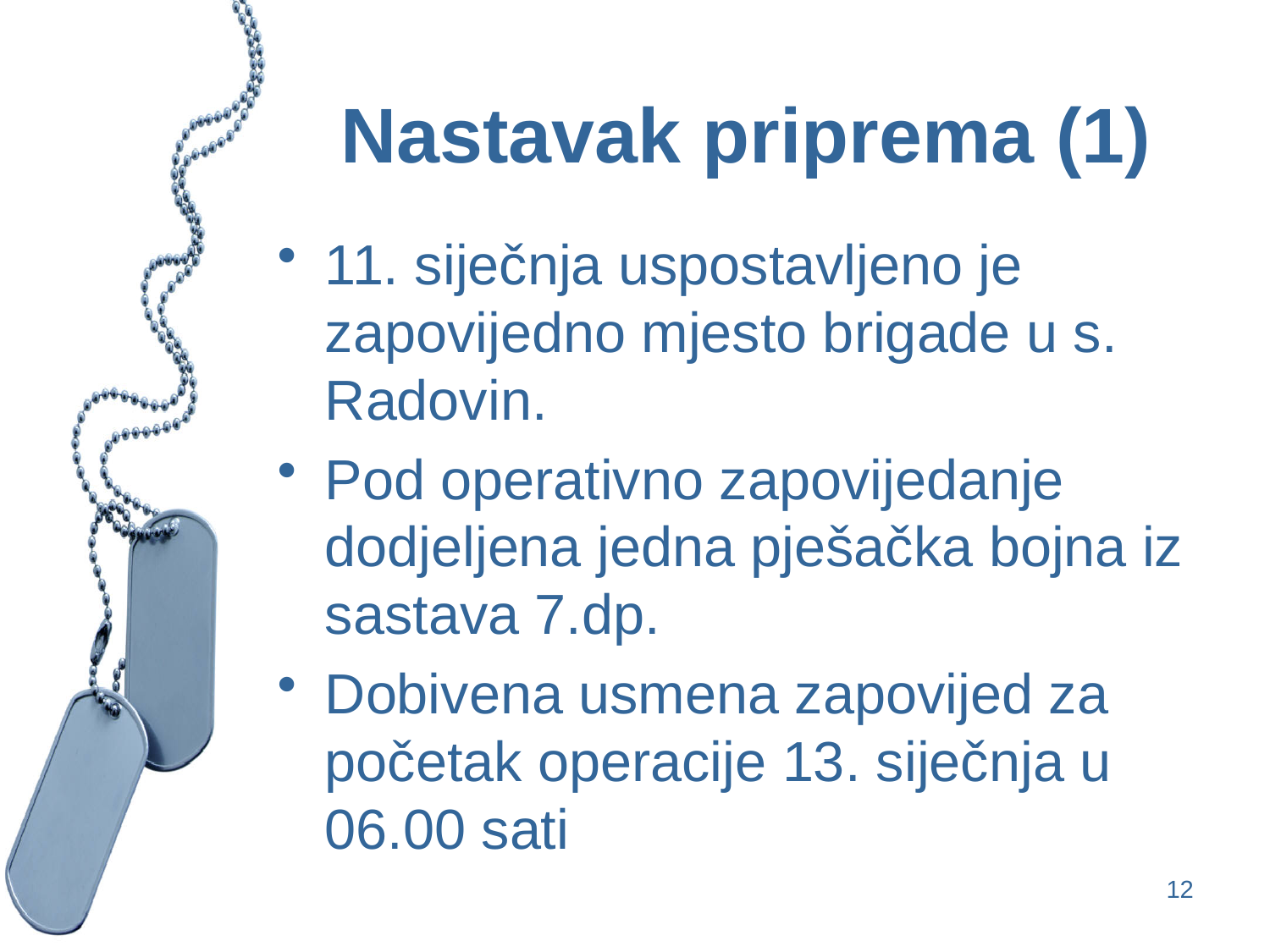

# Nastavak priprema (1)
11. siječnja uspostavljeno je  zapovijedno mjesto brigade u s. Radovin.
Pod operativno zapovijedanje dodjeljena jedna pješačka bojna iz sastava 7.dp.
Dobivena usmena zapovijed za početak operacije 13. siječnja u 06.00 sati
12